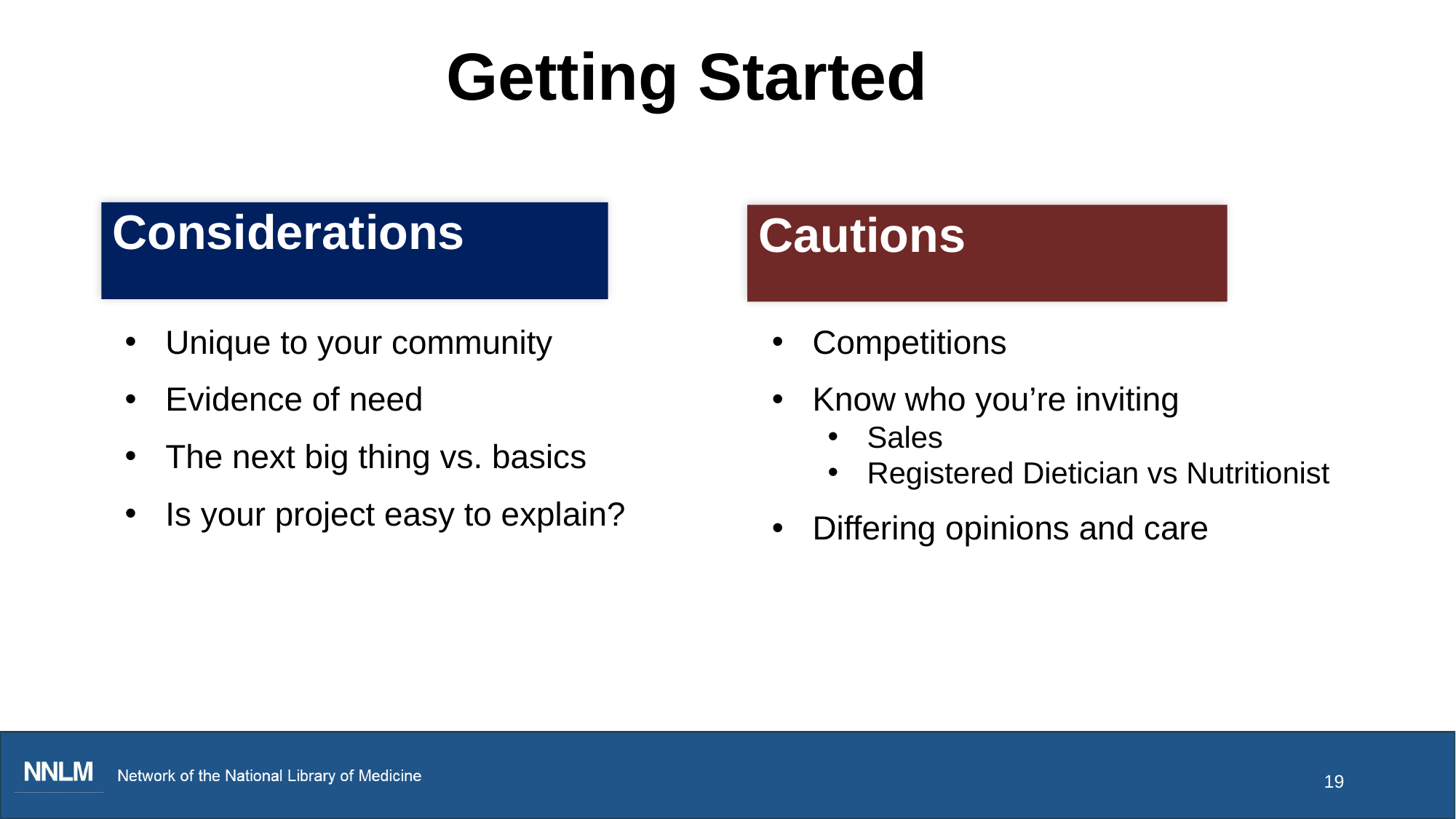

# Getting Started
Considerations
Cautions
Unique to your community
Evidence of need
The next big thing vs. basics
Is your project easy to explain?

Competitions
Know who you’re inviting
Sales
Registered Dietician vs Nutritionist
Differing opinions and care

19